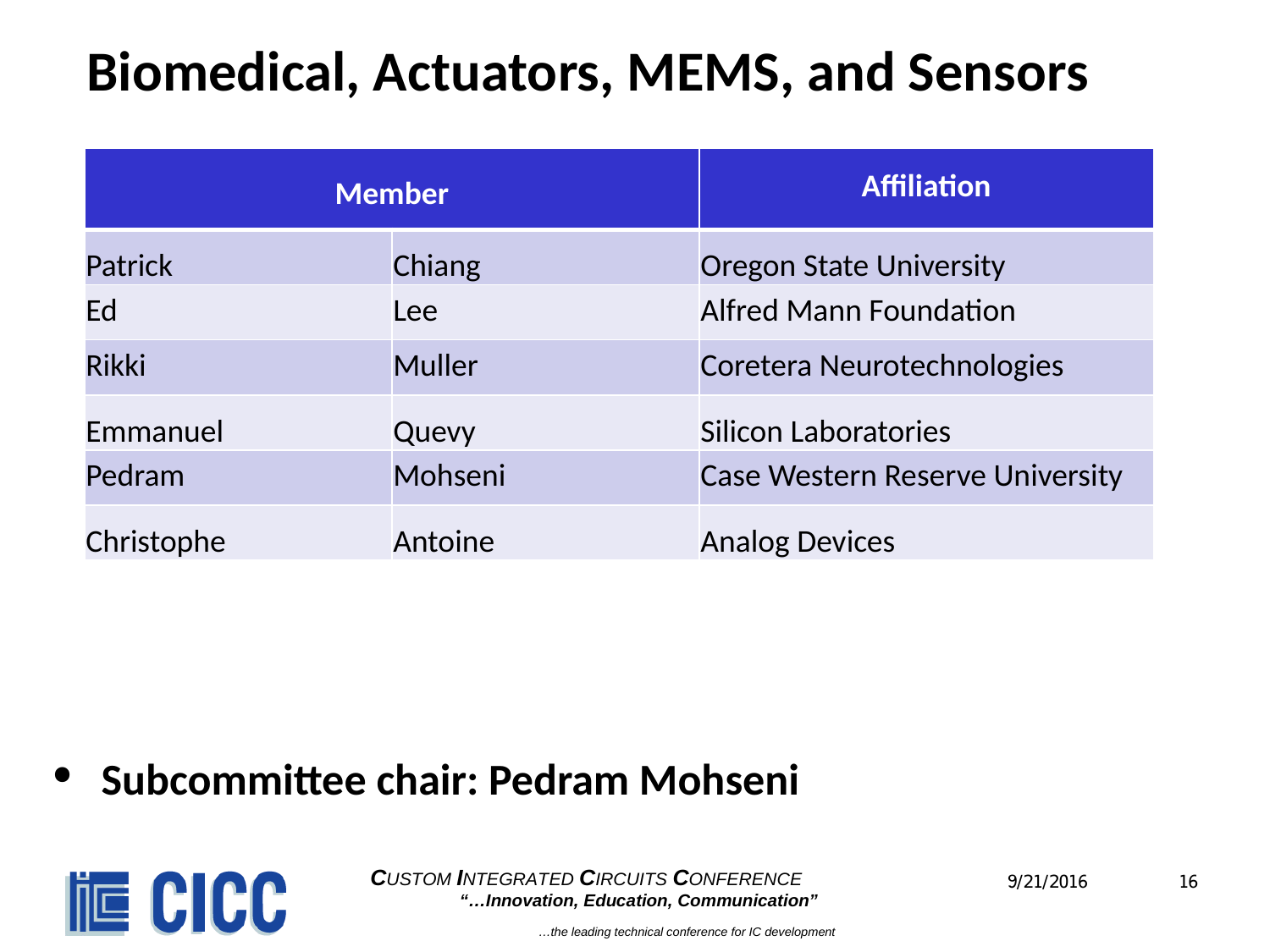

# Biomedical, Actuators, MEMS, and Sensors
| Member |  | Affiliation |
| --- | --- | --- |
| Patrick | Chiang | Oregon State University |
| Ed | Lee | Alfred Mann Foundation |
| Rikki | Muller | Coretera Neurotechnologies |
| Emmanuel | Quevy | Silicon Laboratories |
| Pedram | Mohseni | Case Western Reserve University |
| Christophe | Antoine | Analog Devices |
Subcommittee chair: Pedram Mohseni